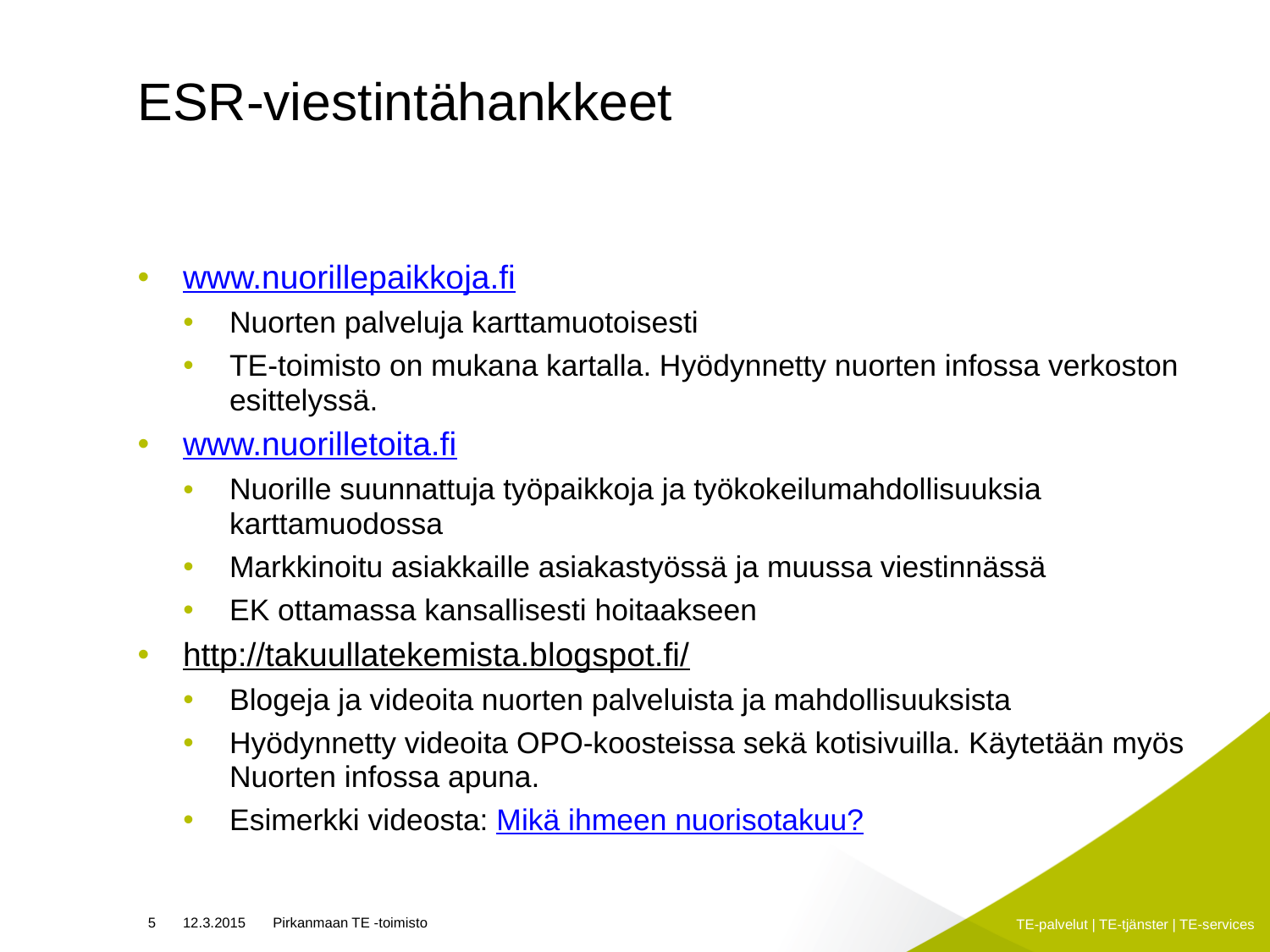

# ESR-viestintähankkeet
www.nuorillepaikkoja.fi
Nuorten palveluja karttamuotoisesti
TE-toimisto on mukana kartalla. Hyödynnetty nuorten infossa verkoston esittelyssä.
www.nuorilletoita.fi
Nuorille suunnattuja työpaikkoja ja työkokeilumahdollisuuksia karttamuodossa
Markkinoitu asiakkaille asiakastyössä ja muussa viestinnässä
EK ottamassa kansallisesti hoitaakseen
http://takuullatekemista.blogspot.fi/
Blogeja ja videoita nuorten palveluista ja mahdollisuuksista
Hyödynnetty videoita OPO-koosteissa sekä kotisivuilla. Käytetään myös Nuorten infossa apuna.
Esimerkki videosta: Mikä ihmeen nuorisotakuu?
5
12.3.2015
Pirkanmaan TE -toimisto